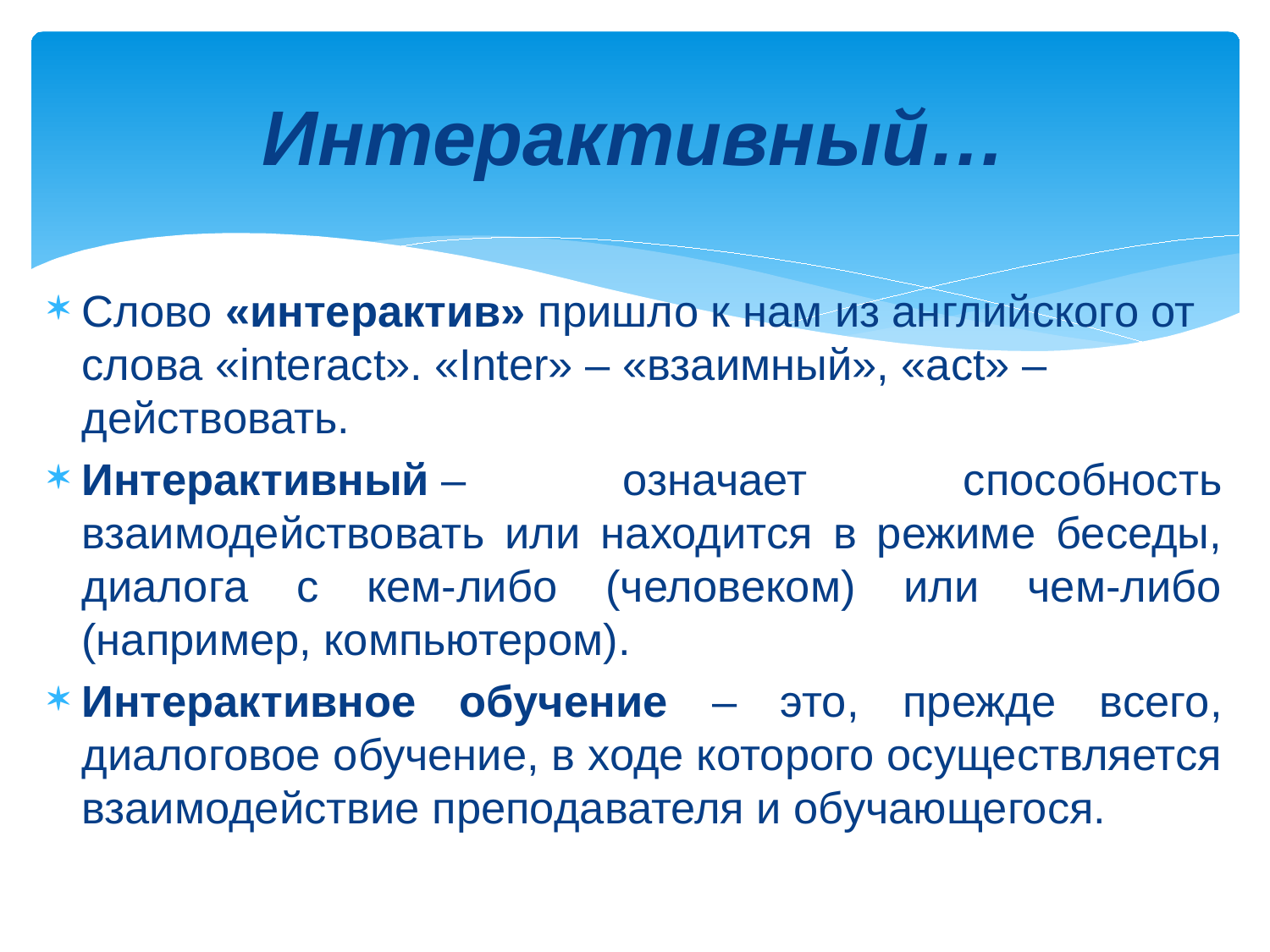

# Интерактивный…
Слово «интерактив» пришло к нам из английского от слова «interact». «Inter» – «взаимный», «act» – действовать.
Интерактивный – означает способность взаимодействовать или находится в режиме беседы, диалога с кем-либо (человеком) или чем-либо (например, компьютером).
Интерактивное обучение – это, прежде всего, диалоговое обучение, в ходе которого осуществляется взаимодействие преподавателя и обучающегося.